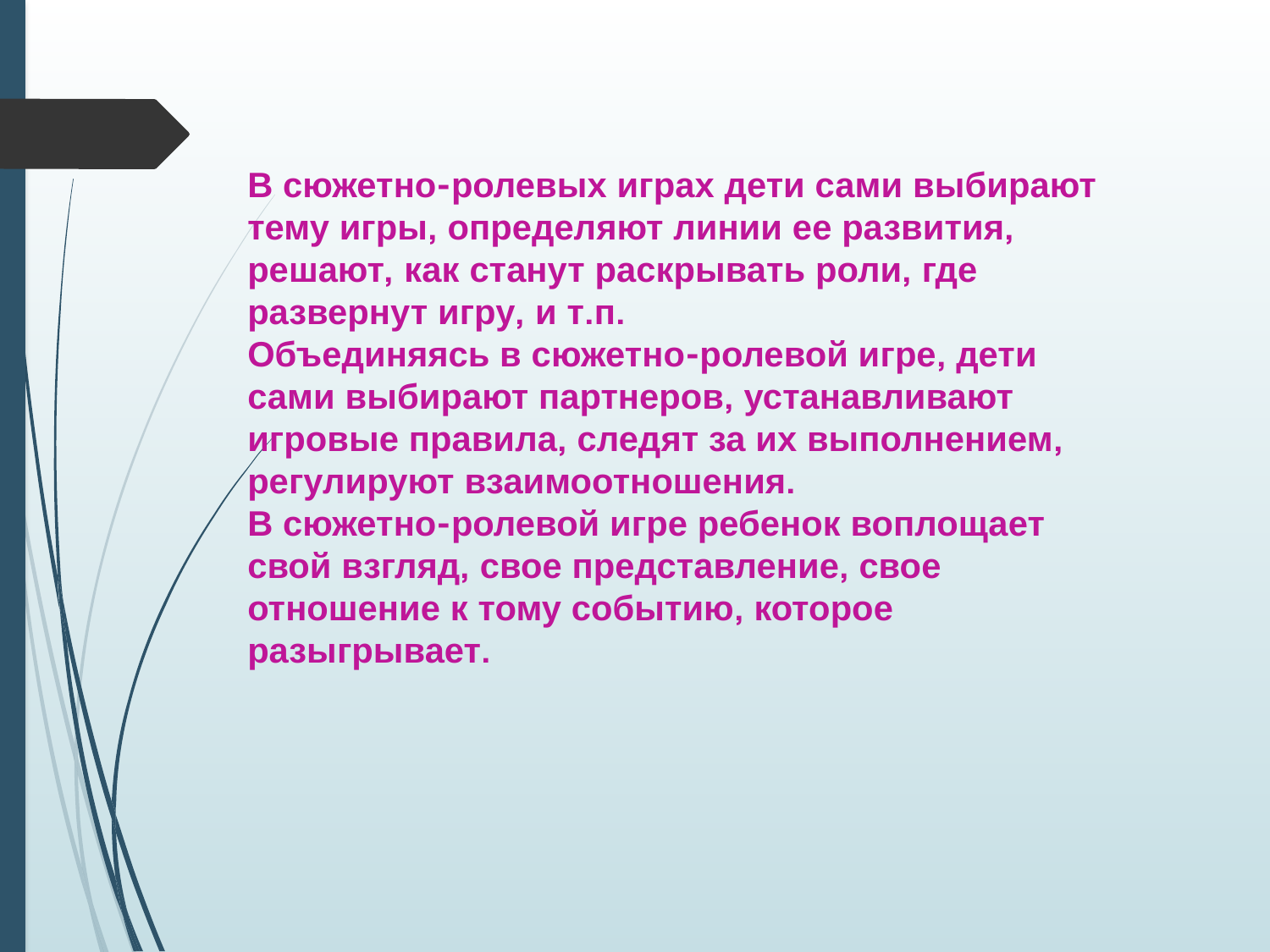

В сюжетно-ролевых играх дети сами выбирают тему игры, определяют линии ее развития, решают, как станут раскрывать роли, где развернут игру, и т.п.
Объединяясь в сюжетно-ролевой игре, дети сами выбирают партнеров, устанавливают игровые правила, следят за их выполнением, регулируют взаимоотношения.
В сюжетно-ролевой игре ребенок воплощает свой взгляд, свое представление, свое отношение к тому событию, которое разыгрывает.